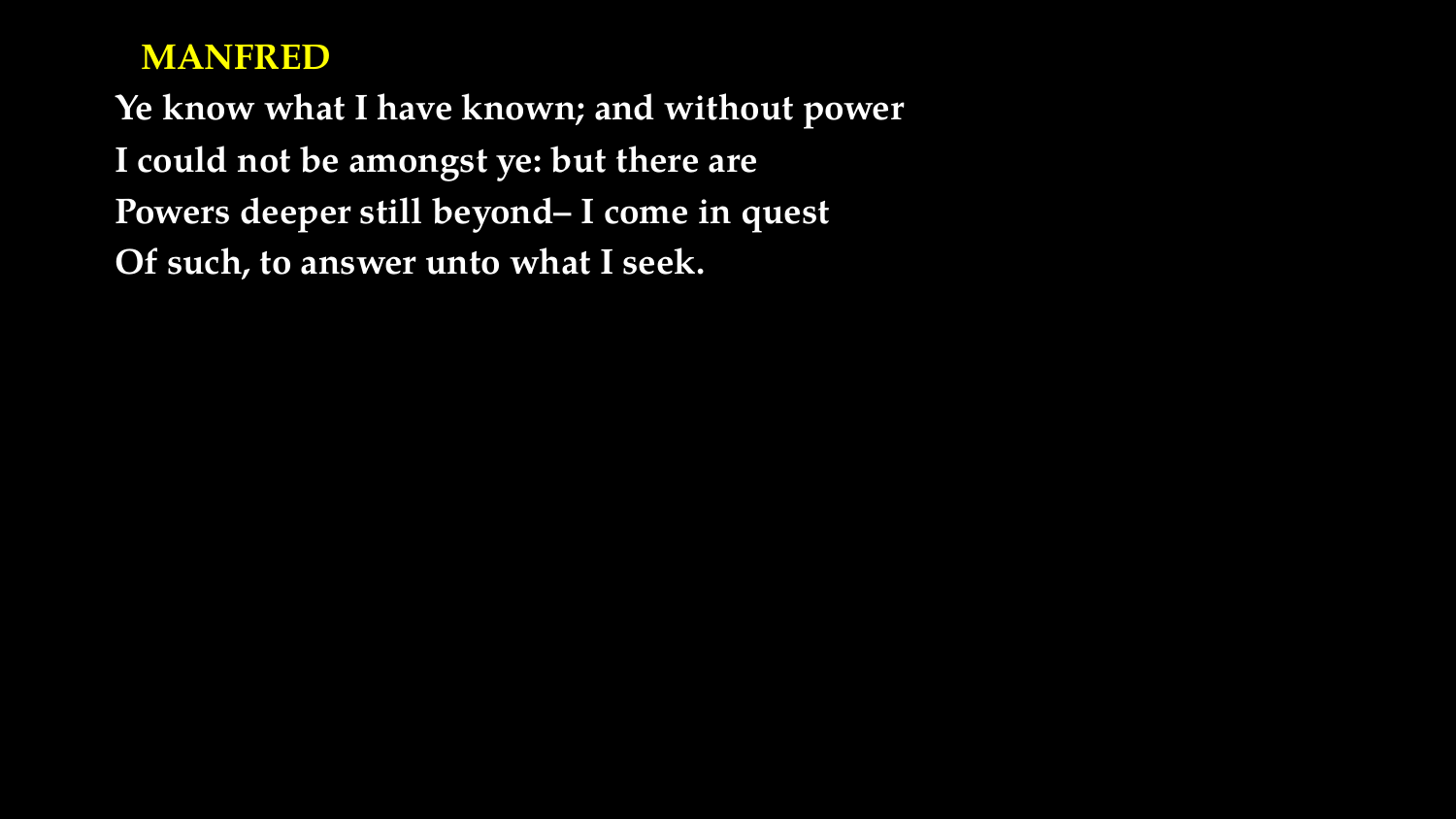

# Manfred Ye know what I have known; and without power I could not be amongst ye: but there are Powers deeper still beyond– I come in quest Of such, to answer unto what I seek.